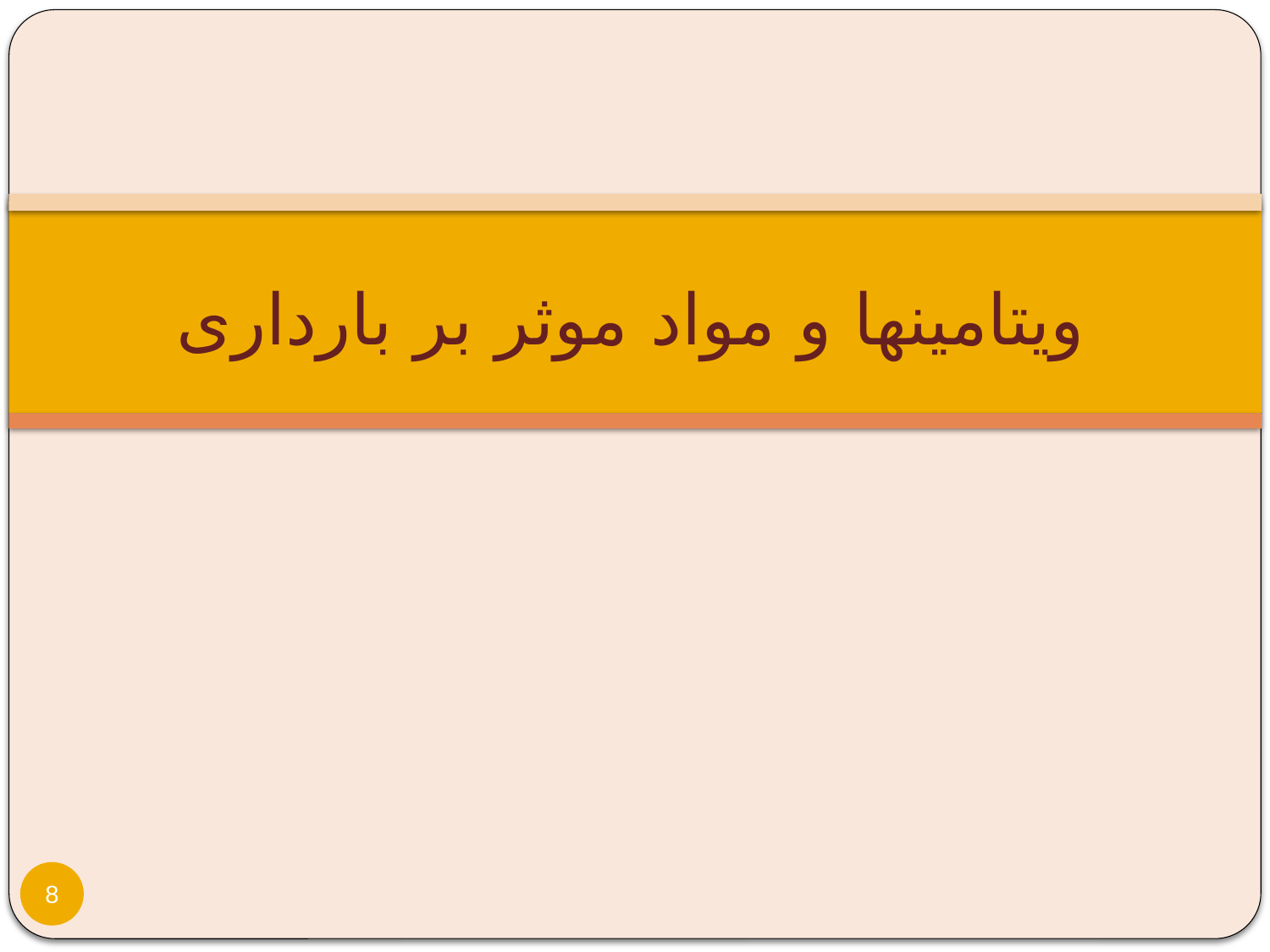

# ویتامینها و مواد موثر بر بارداری
8